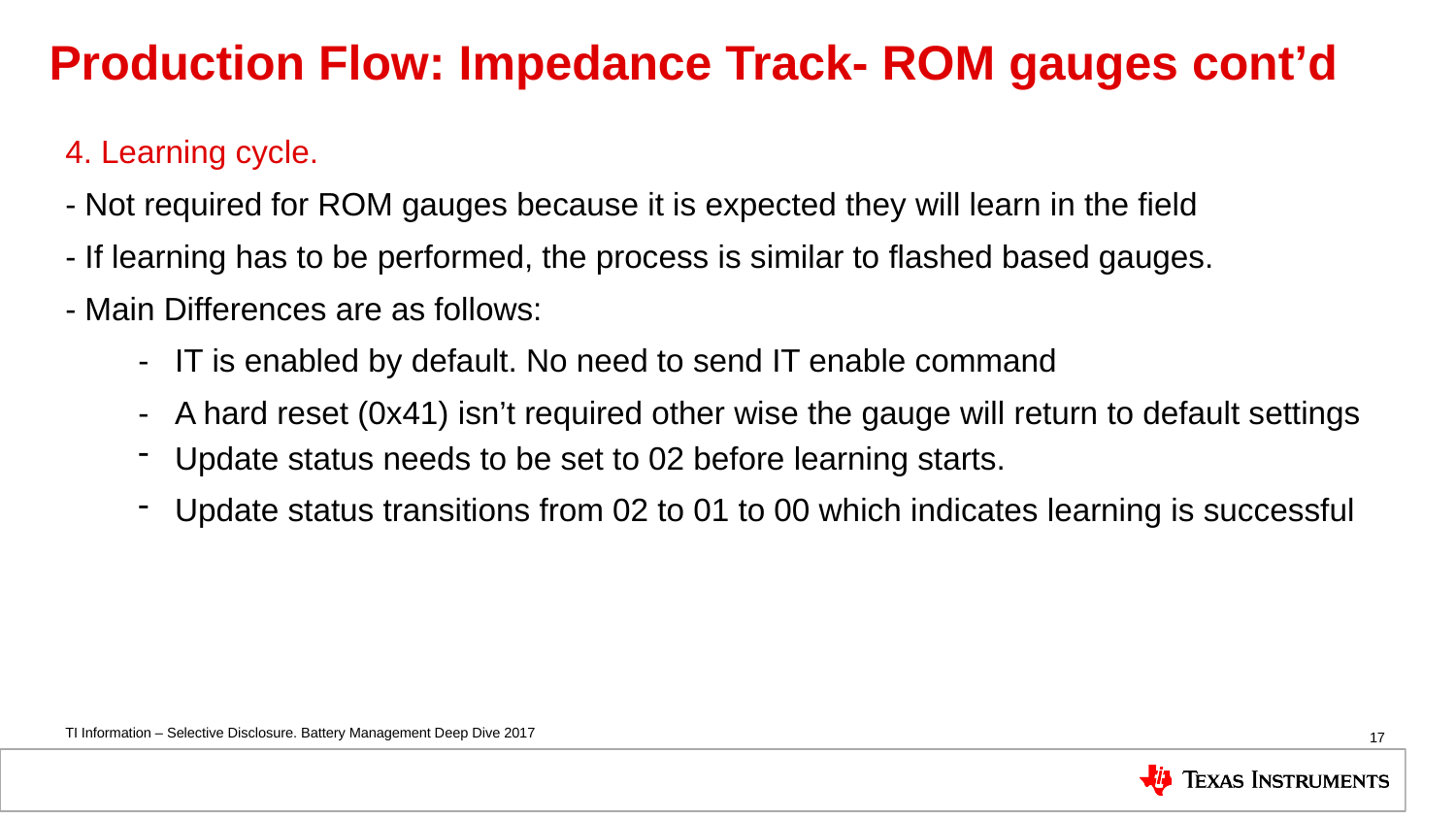

# Production Flow: Impedance Track- ROM gauges cont’d
4. Learning cycle.
- Not required for ROM gauges because it is expected they will learn in the field
- If learning has to be performed, the process is similar to flashed based gauges.
- Main Differences are as follows:
- 	IT is enabled by default. No need to send IT enable command
- 	A hard reset (0x41) isn’t required other wise the gauge will return to default settings
Update status needs to be set to 02 before learning starts.
Update status transitions from 02 to 01 to 00 which indicates learning is successful

17